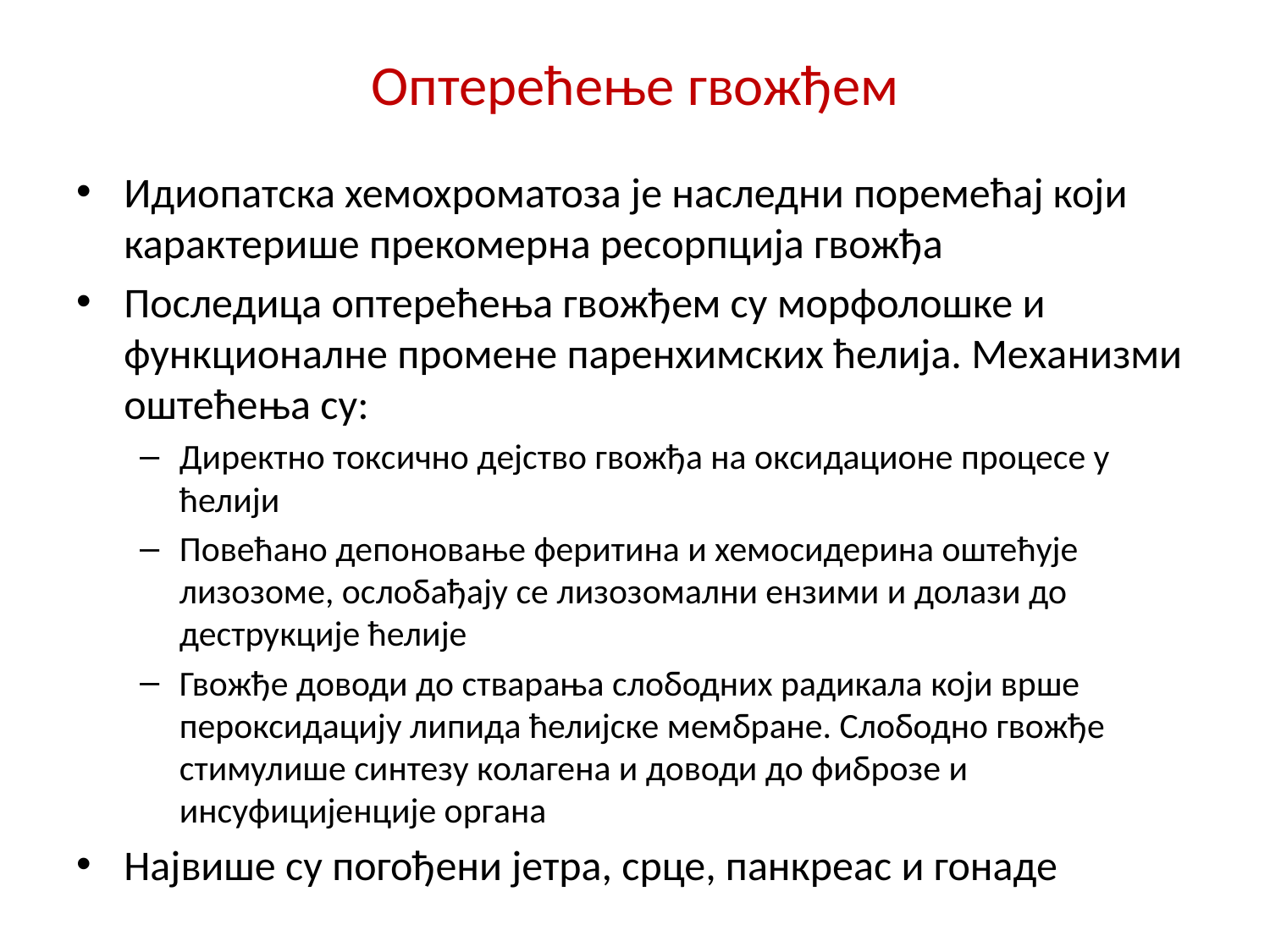

# Оптерећење гвожђем
Идиопатска хемохроматоза је наследни поремећај који карактерише прекомерна ресорпција гвожђа
Последица оптерећења гвожђем су морфолошке и функционалне промене паренхимских ћелија. Механизми оштећења су:
Директно токсично дејство гвожђа на оксидационе процесе у ћелији
Повећано депоновање феритина и хемосидерина оштећује лизозоме, ослобађају се лизозомални ензими и долази до деструкције ћелије
Гвожђе доводи до стварања слободних радикала који врше пероксидацију липида ћелијске мембране. Слободно гвожђе стимулише синтезу колагена и доводи до фиброзе и инсуфицијенције органа
Највише су погођени јетра, срце, панкреас и гонаде